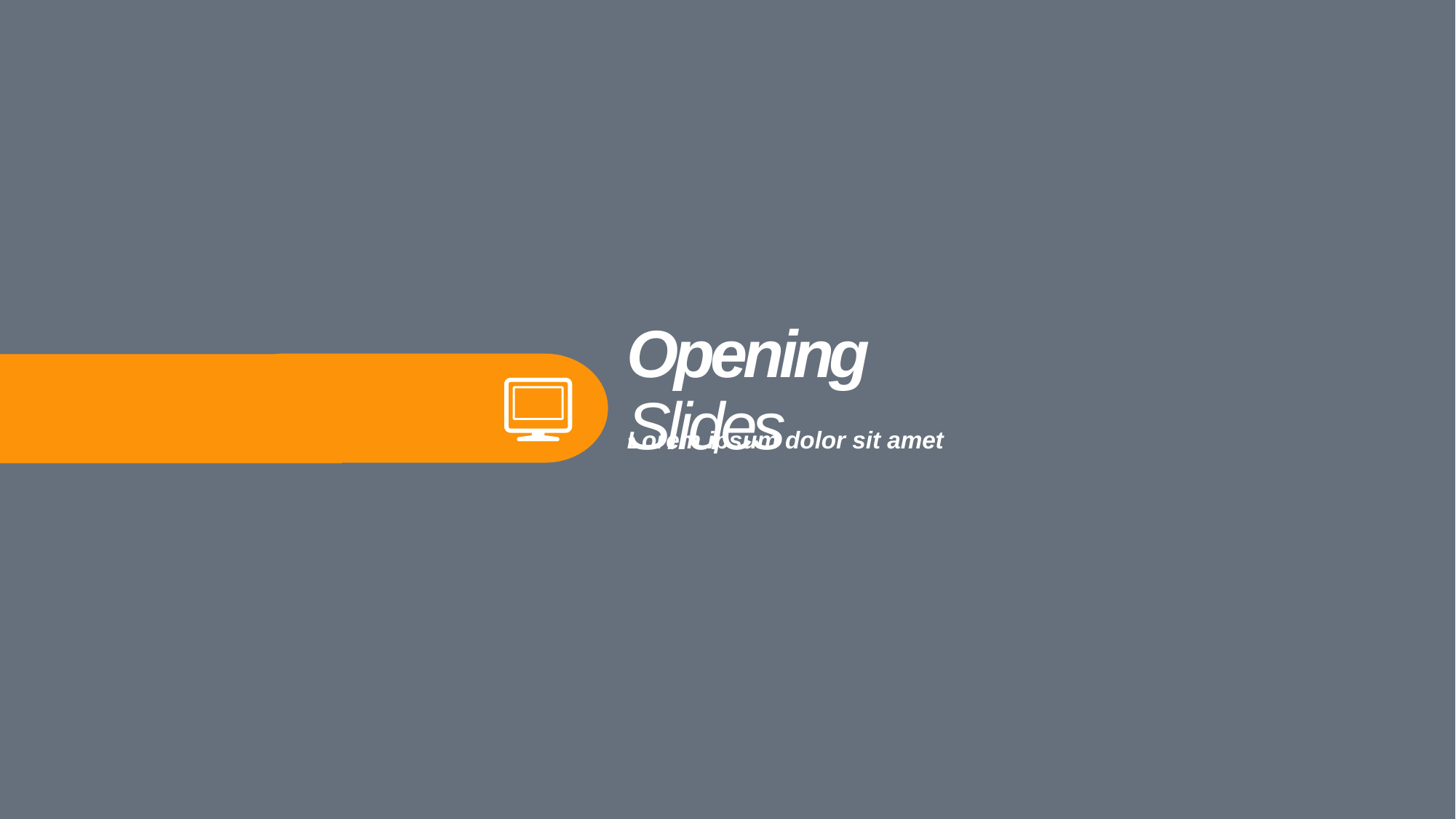

Opening Slides

Lorem ipsum dolor sit amet